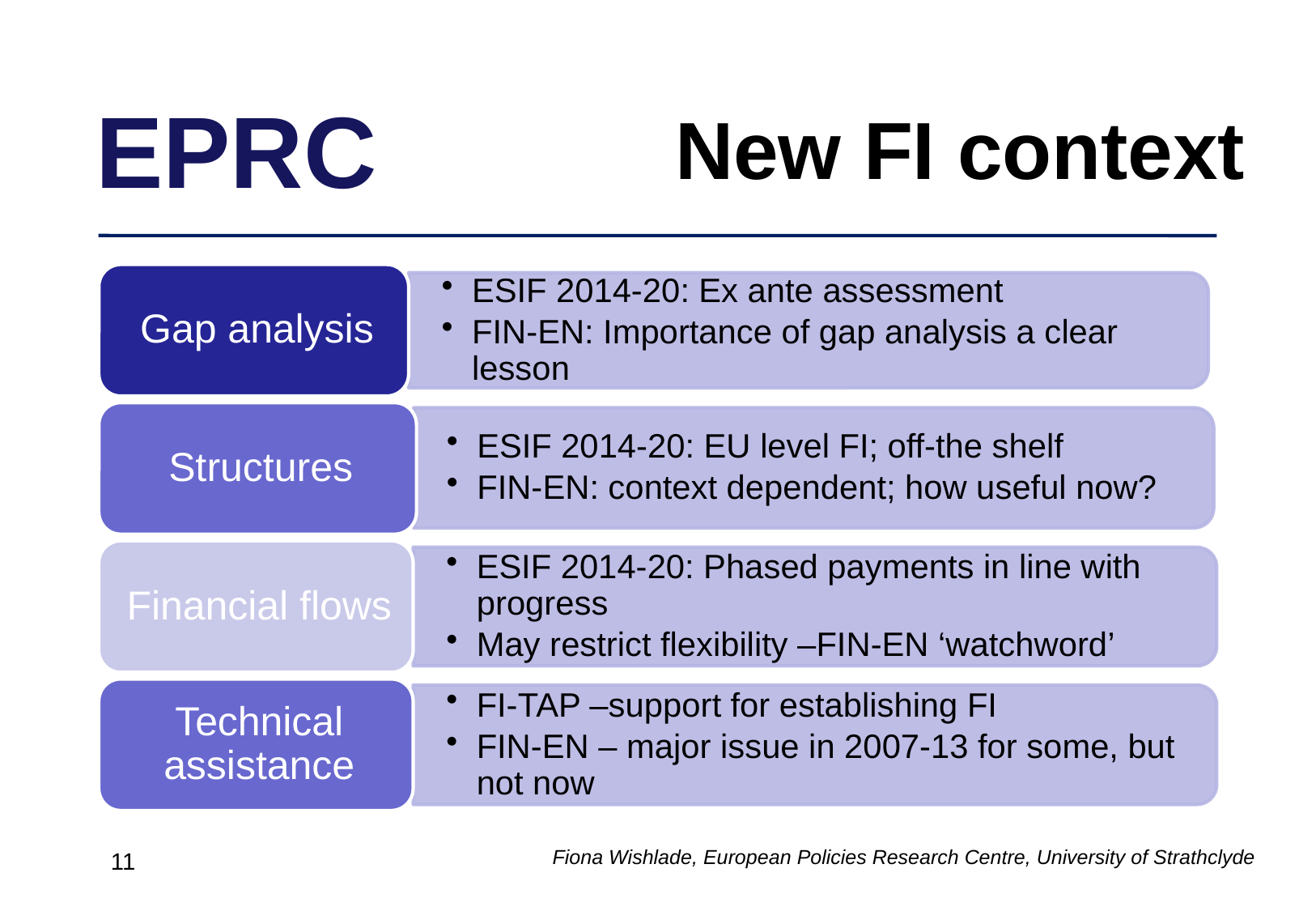

New FI context
ESIF 2014-20: Ex ante assessment
FIN-EN: Importance of gap analysis a clear lesson
Gap analysis
ESIF 2014-20: EU level FI; off-the shelf
FIN-EN: context dependent; how useful now?
Structures
ESIF 2014-20: Phased payments in line with progress
May restrict flexibility –FIN-EN ‘watchword’
Financial flows
FI-TAP –support for establishing FI
FIN-EN – major issue in 2007-13 for some, but not now
Technical assistance
Fiona Wishlade, European Policies Research Centre, University of Strathclyde

11